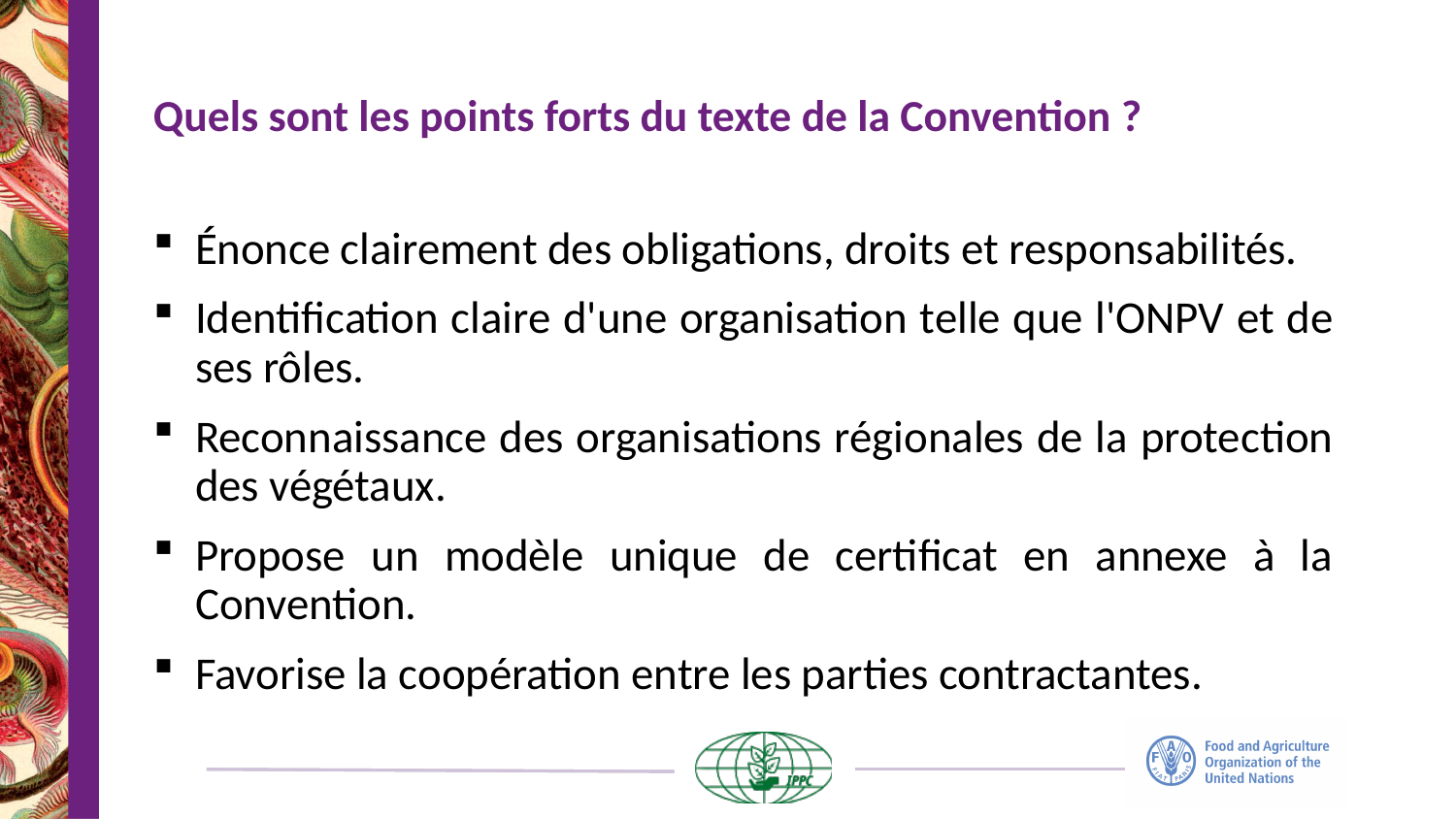

# Quels sont les points forts du texte de la Convention ?
Énonce clairement des obligations, droits et responsabilités.
Identification claire d'une organisation telle que l'ONPV et de ses rôles.
Reconnaissance des organisations régionales de la protection des végétaux.
Propose un modèle unique de certificat en annexe à la Convention.
Favorise la coopération entre les parties contractantes.